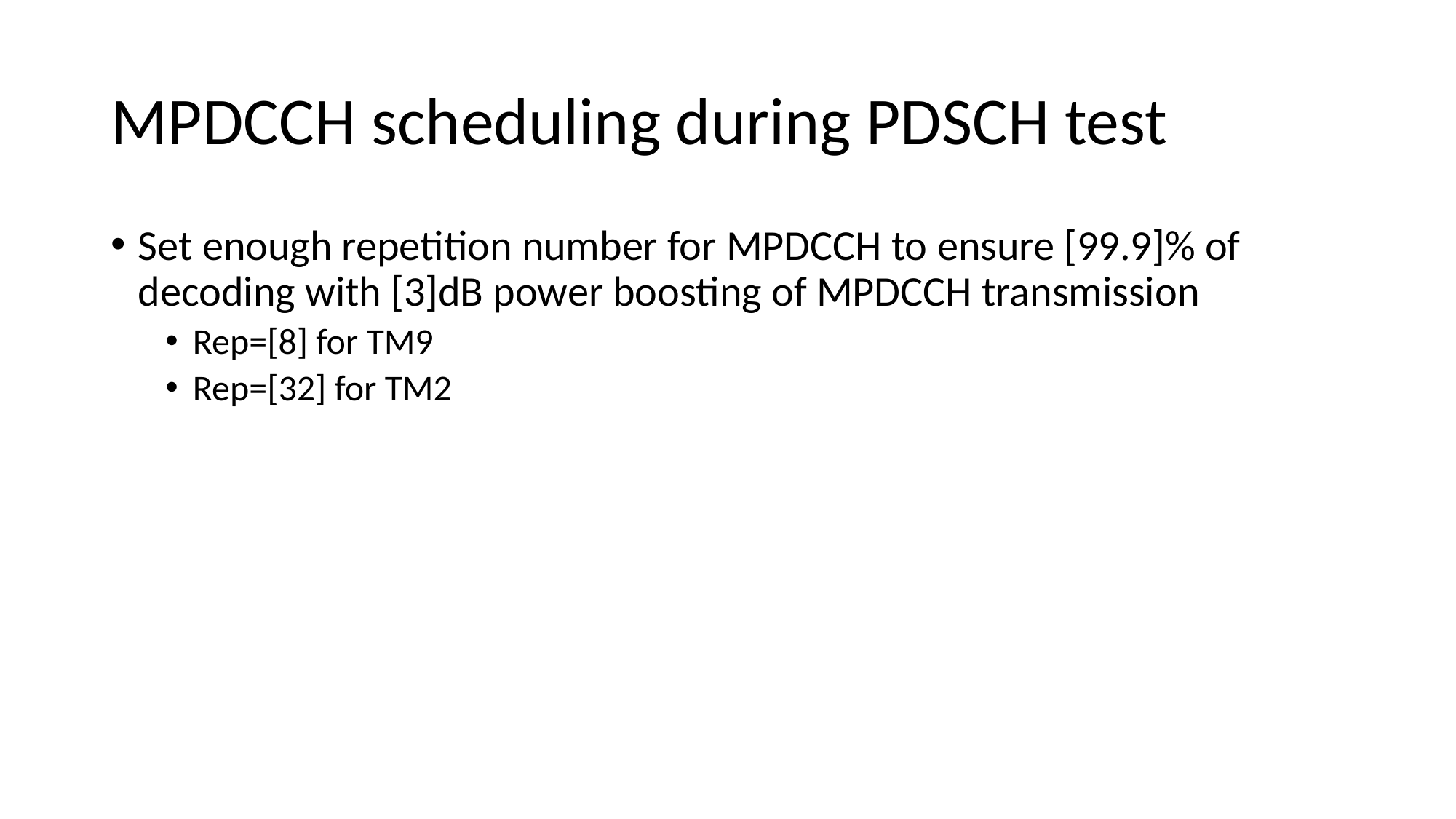

# MPDCCH scheduling during PDSCH test
Set enough repetition number for MPDCCH to ensure [99.9]% of decoding with [3]dB power boosting of MPDCCH transmission
Rep=[8] for TM9
Rep=[32] for TM2